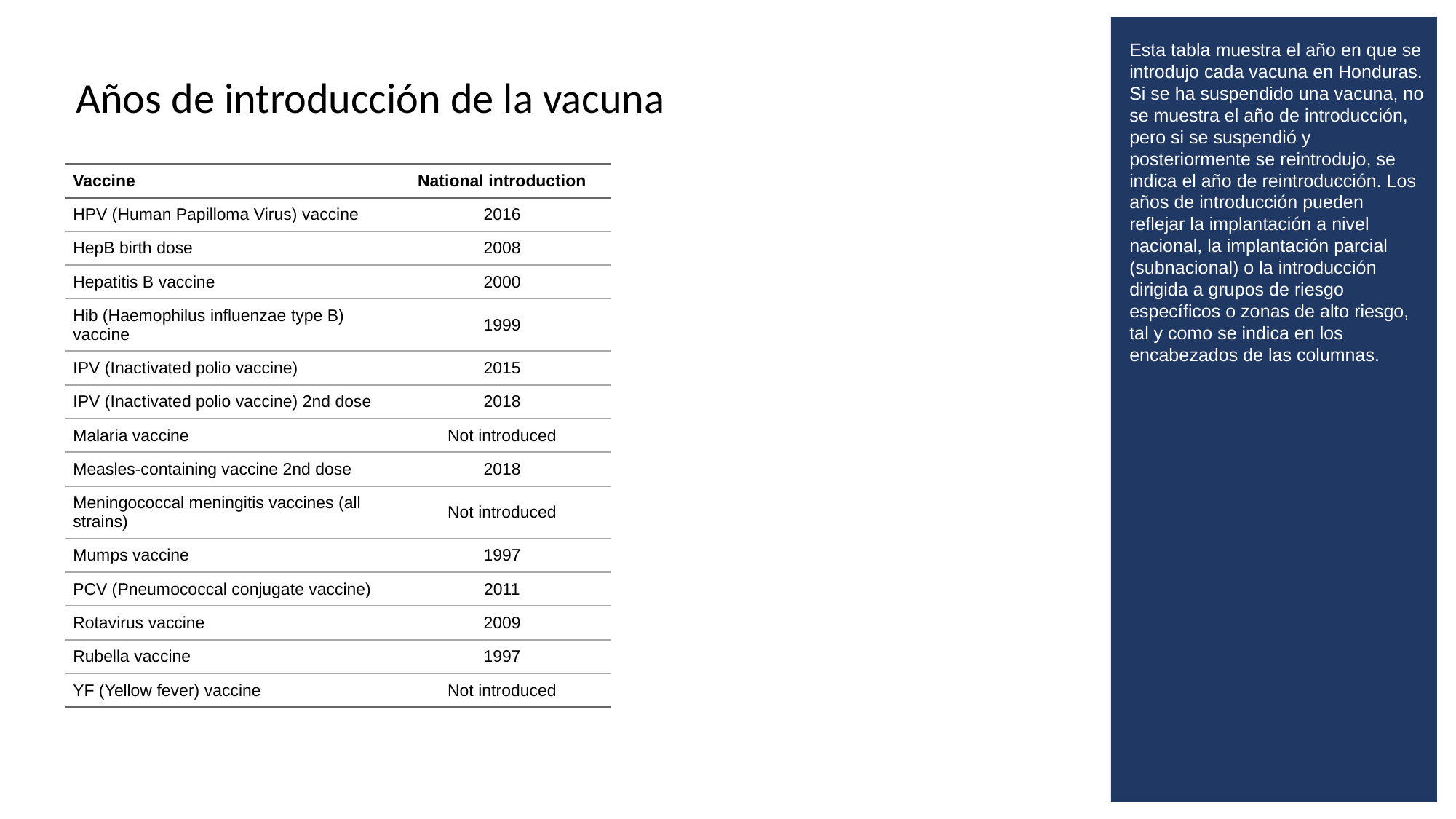

Esta tabla muestra el año en que se introdujo cada vacuna en Honduras. Si se ha suspendido una vacuna, no se muestra el año de introducción, pero si se suspendió y posteriormente se reintrodujo, se indica el año de reintroducción. Los años de introducción pueden reflejar la implantación a nivel nacional, la implantación parcial (subnacional) o la introducción dirigida a grupos de riesgo específicos o zonas de alto riesgo, tal y como se indica en los encabezados de las columnas.
# Años de introducción de la vacuna
| Vaccine | National introduction |
| --- | --- |
| HPV (Human Papilloma Virus) vaccine | 2016 |
| HepB birth dose | 2008 |
| Hepatitis B vaccine | 2000 |
| Hib (Haemophilus influenzae type B) vaccine | 1999 |
| IPV (Inactivated polio vaccine) | 2015 |
| IPV (Inactivated polio vaccine) 2nd dose | 2018 |
| Malaria vaccine | Not introduced |
| Measles-containing vaccine 2nd dose | 2018 |
| Meningococcal meningitis vaccines (all strains) | Not introduced |
| Mumps vaccine | 1997 |
| PCV (Pneumococcal conjugate vaccine) | 2011 |
| Rotavirus vaccine | 2009 |
| Rubella vaccine | 1997 |
| YF (Yellow fever) vaccine | Not introduced |